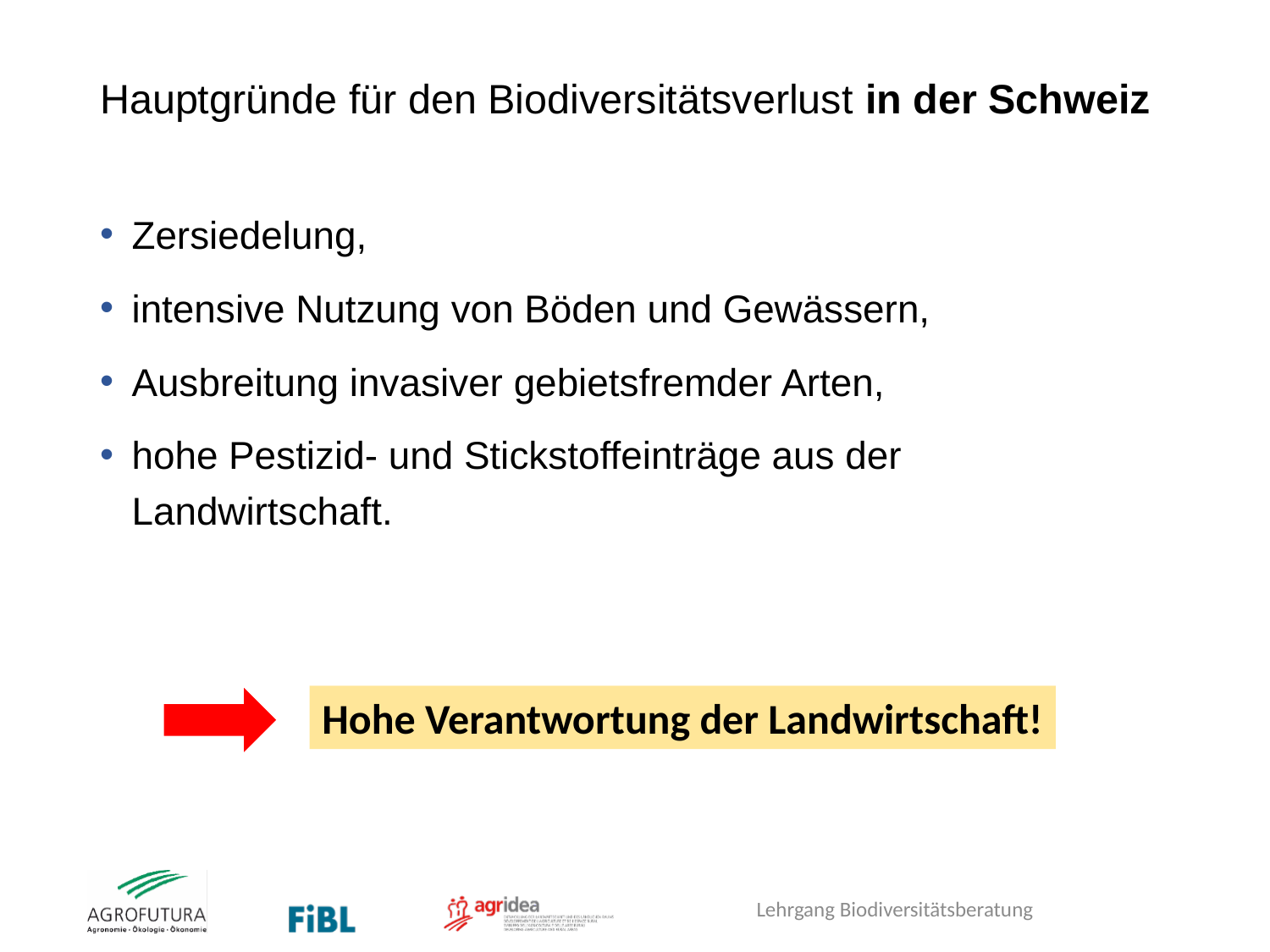

# Hauptgründe für den Biodiversitätsverlust in der Schweiz
Zersiedelung,
intensive Nutzung von Böden und Gewässern,
Ausbreitung invasiver gebietsfremder Arten,
hohe Pestizid- und Stickstoffeinträge aus der Landwirtschaft.
Hohe Verantwortung der Landwirtschaft!

Lehrgang Biodiversitätsberatung